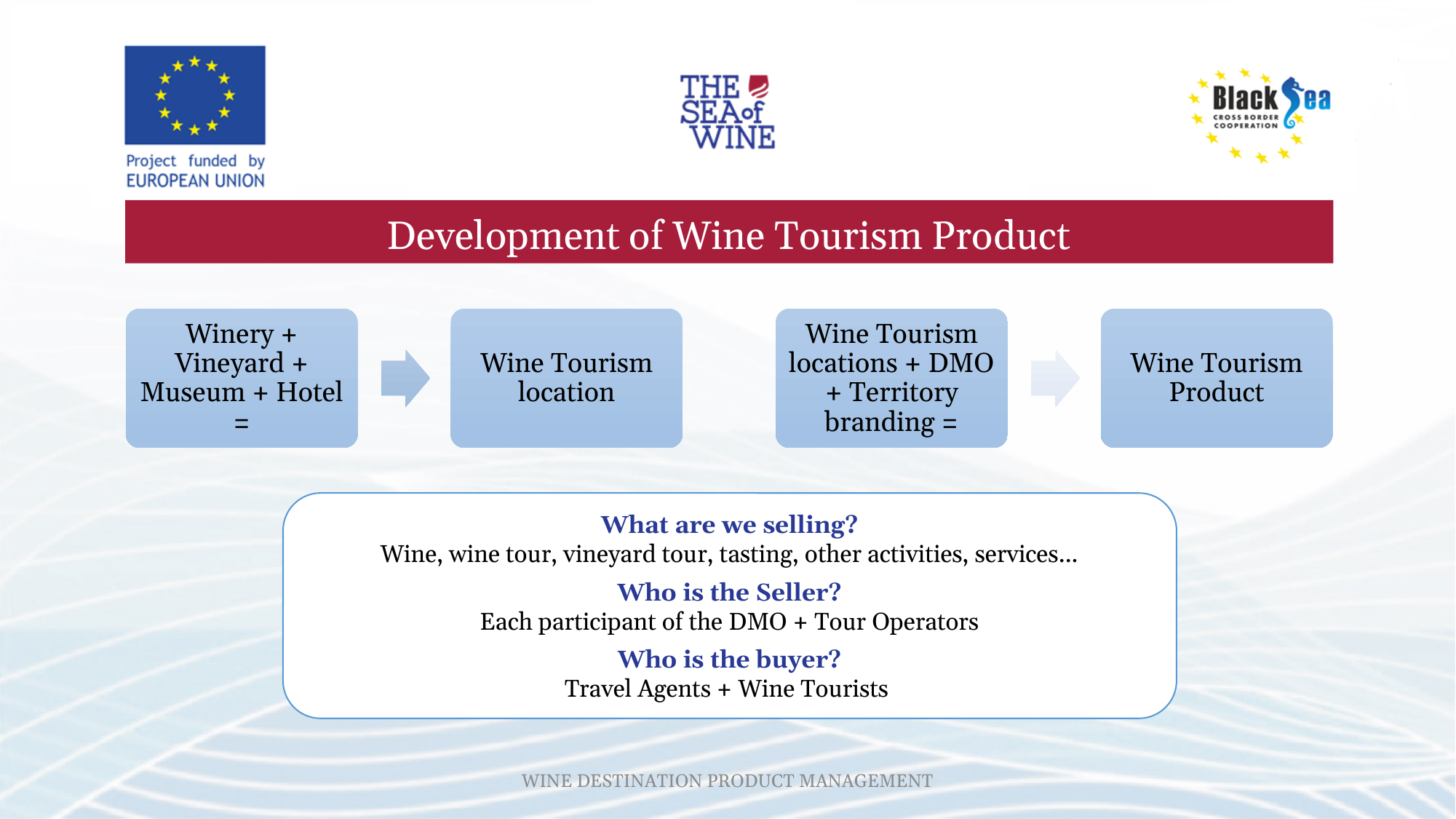

# Development of Wine Tourism Product
Winery + Vineyard + Museum + Hotel =
Wine Tourism location
Wine Tourism locations + DMO + Territory branding =
Wine Tourism Product

What are we selling?
Wine, wine tour, vineyard tour, tasting, other activities, services...

Who is the Seller?
Each participant of the DMO + Tour Operators

Who is the buyer?
Travel Agents + Wine Tourists
WINE DESTINATION PRODUCT MANAGEMENT